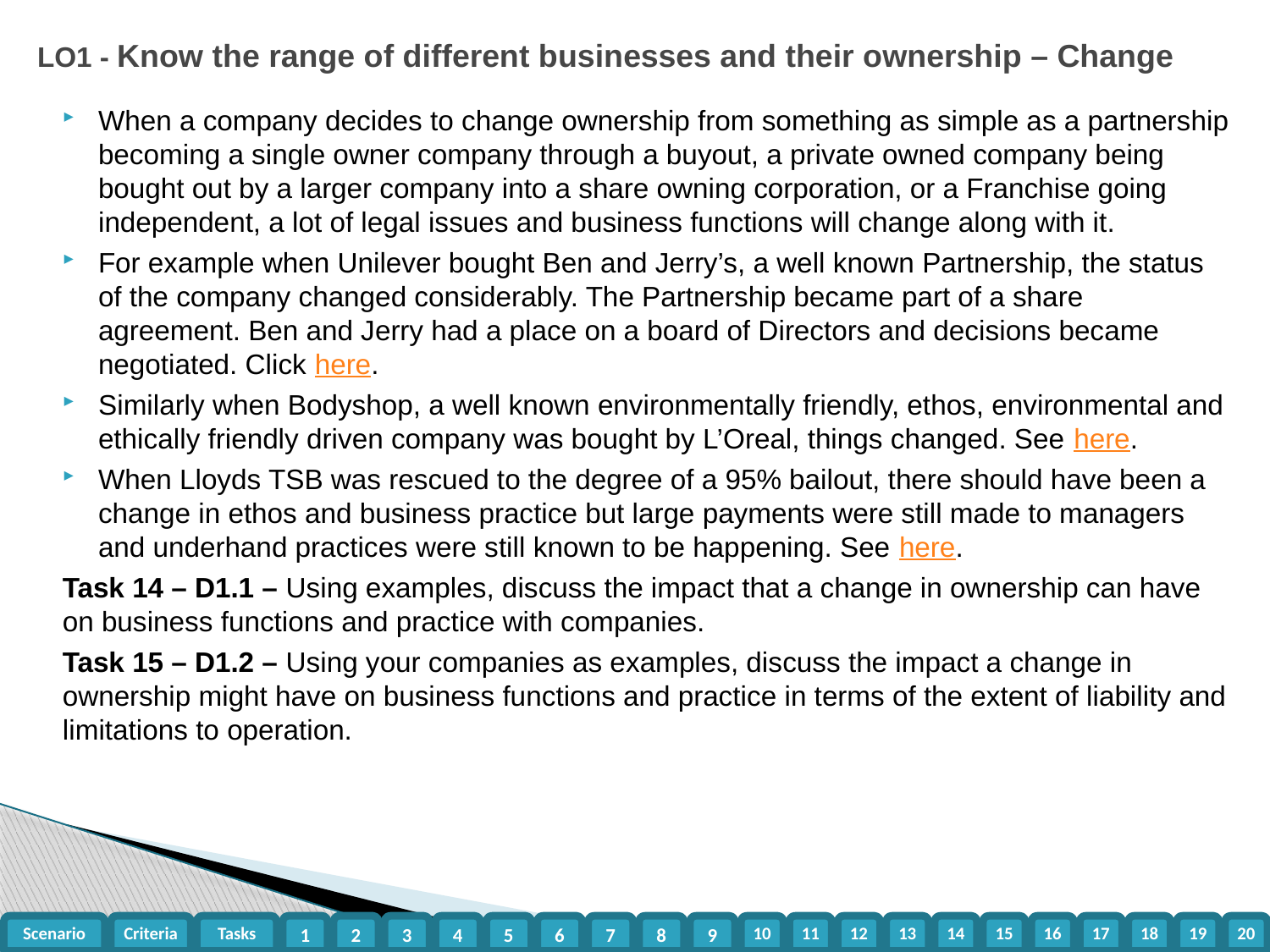

LO1 - Know the range of different businesses and their ownership – Change
When a company decides to change ownership from something as simple as a partnership becoming a single owner company through a buyout, a private owned company being bought out by a larger company into a share owning corporation, or a Franchise going independent, a lot of legal issues and business functions will change along with it.
For example when Unilever bought Ben and Jerry’s, a well known Partnership, the status of the company changed considerably. The Partnership became part of a share agreement. Ben and Jerry had a place on a board of Directors and decisions became negotiated. Click here.
Similarly when Bodyshop, a well known environmentally friendly, ethos, environmental and ethically friendly driven company was bought by L’Oreal, things changed. See here.
When Lloyds TSB was rescued to the degree of a 95% bailout, there should have been a change in ethos and business practice but large payments were still made to managers and underhand practices were still known to be happening. See here.
Task 14 – D1.1 – Using examples, discuss the impact that a change in ownership can have on business functions and practice with companies.
Task 15 – D1.2 – Using your companies as examples, discuss the impact a change in ownership might have on business functions and practice in terms of the extent of liability and limitations to operation.